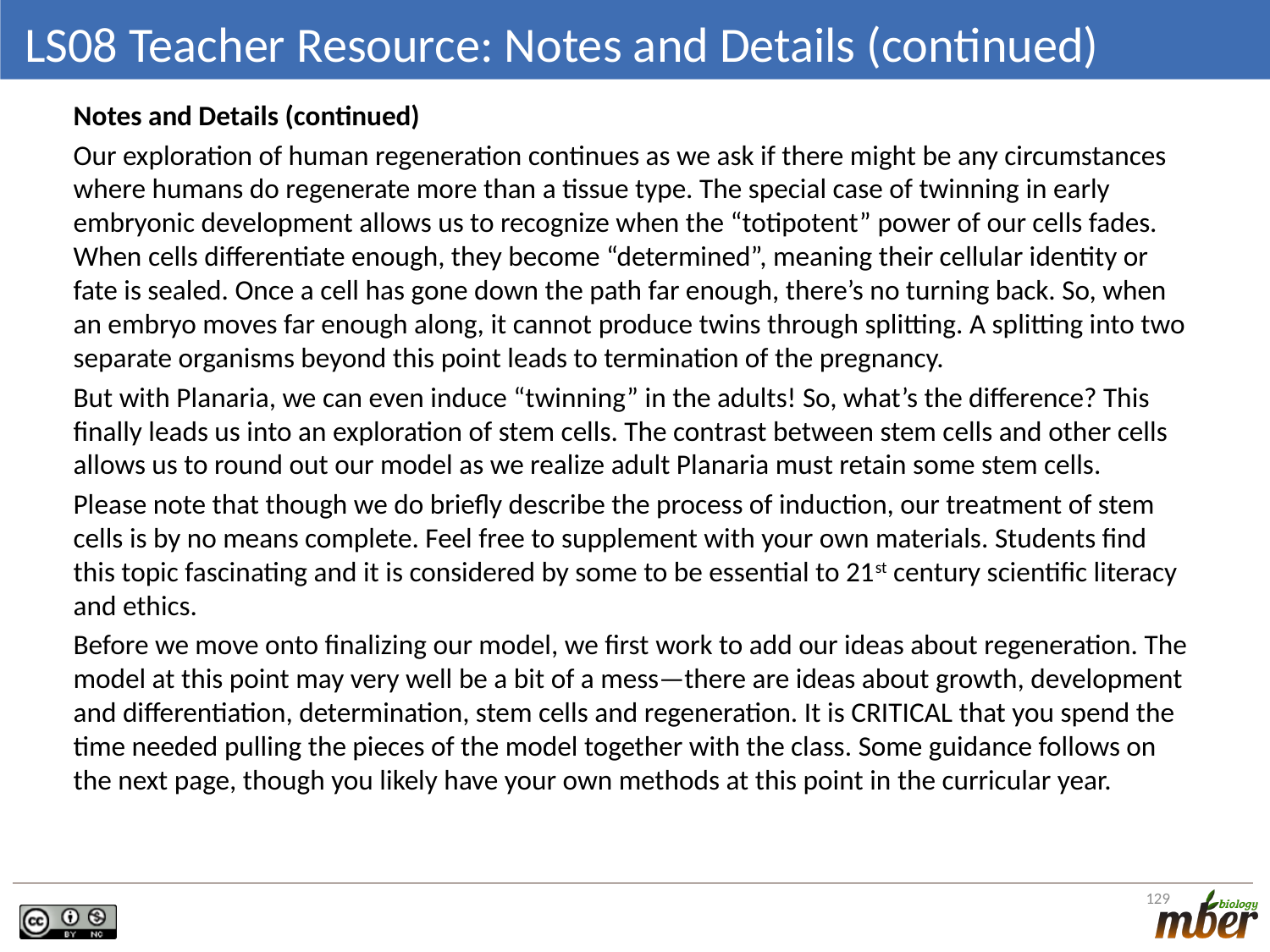

# LS08 Teacher Resource: Notes and Details (continued)
Notes and Details (continued)
Our exploration of human regeneration continues as we ask if there might be any circumstances where humans do regenerate more than a tissue type. The special case of twinning in early embryonic development allows us to recognize when the “totipotent” power of our cells fades. When cells differentiate enough, they become “determined”, meaning their cellular identity or fate is sealed. Once a cell has gone down the path far enough, there’s no turning back. So, when an embryo moves far enough along, it cannot produce twins through splitting. A splitting into two separate organisms beyond this point leads to termination of the pregnancy.
But with Planaria, we can even induce “twinning” in the adults! So, what’s the difference? This finally leads us into an exploration of stem cells. The contrast between stem cells and other cells allows us to round out our model as we realize adult Planaria must retain some stem cells.
Please note that though we do briefly describe the process of induction, our treatment of stem cells is by no means complete. Feel free to supplement with your own materials. Students find this topic fascinating and it is considered by some to be essential to 21st century scientific literacy and ethics.
Before we move onto finalizing our model, we first work to add our ideas about regeneration. The model at this point may very well be a bit of a mess—there are ideas about growth, development and differentiation, determination, stem cells and regeneration. It is CRITICAL that you spend the time needed pulling the pieces of the model together with the class. Some guidance follows on the next page, though you likely have your own methods at this point in the curricular year.
129